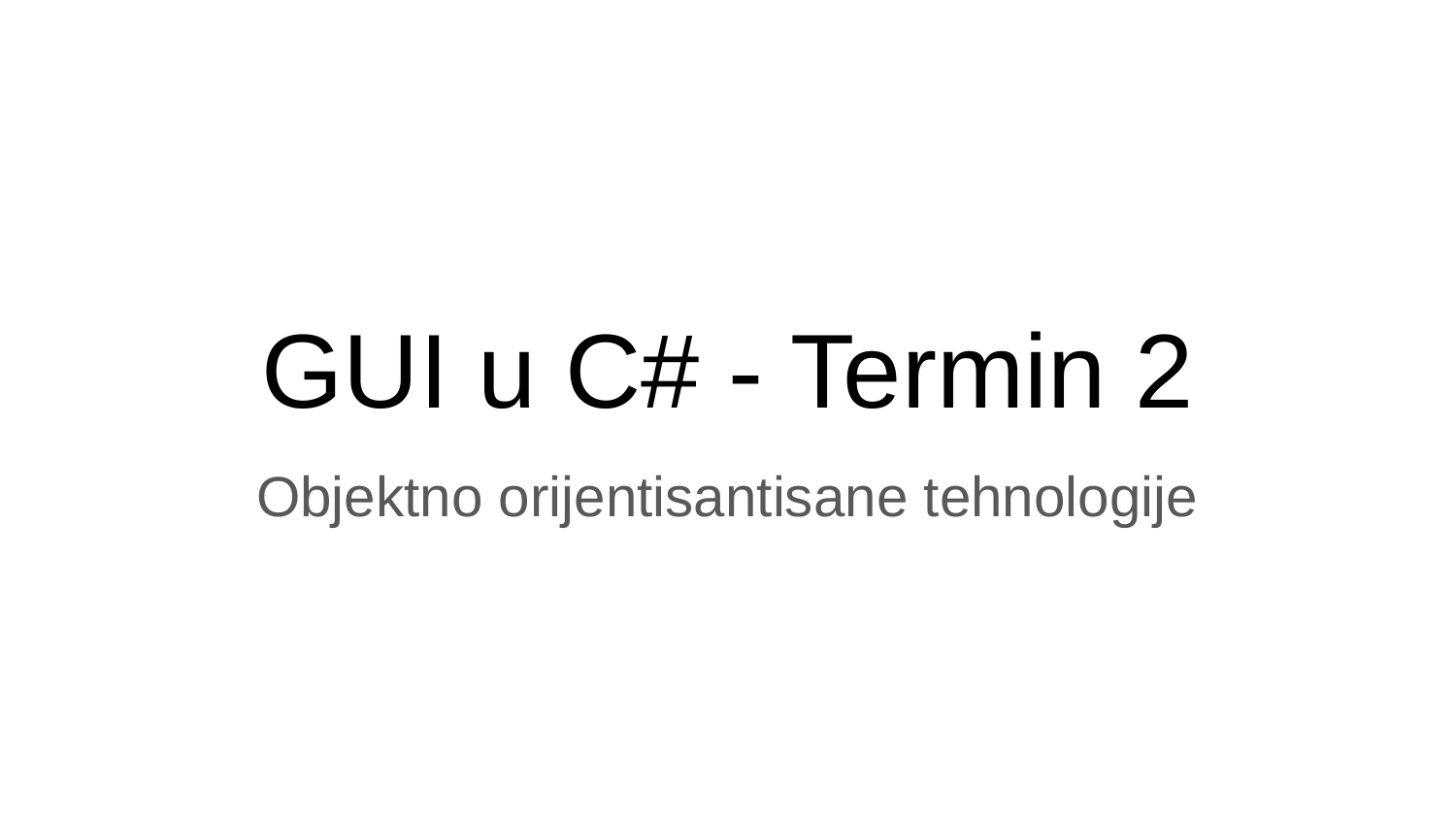

# GUI u C# - Termin 2
Objektno orijentisantisane tehnologije